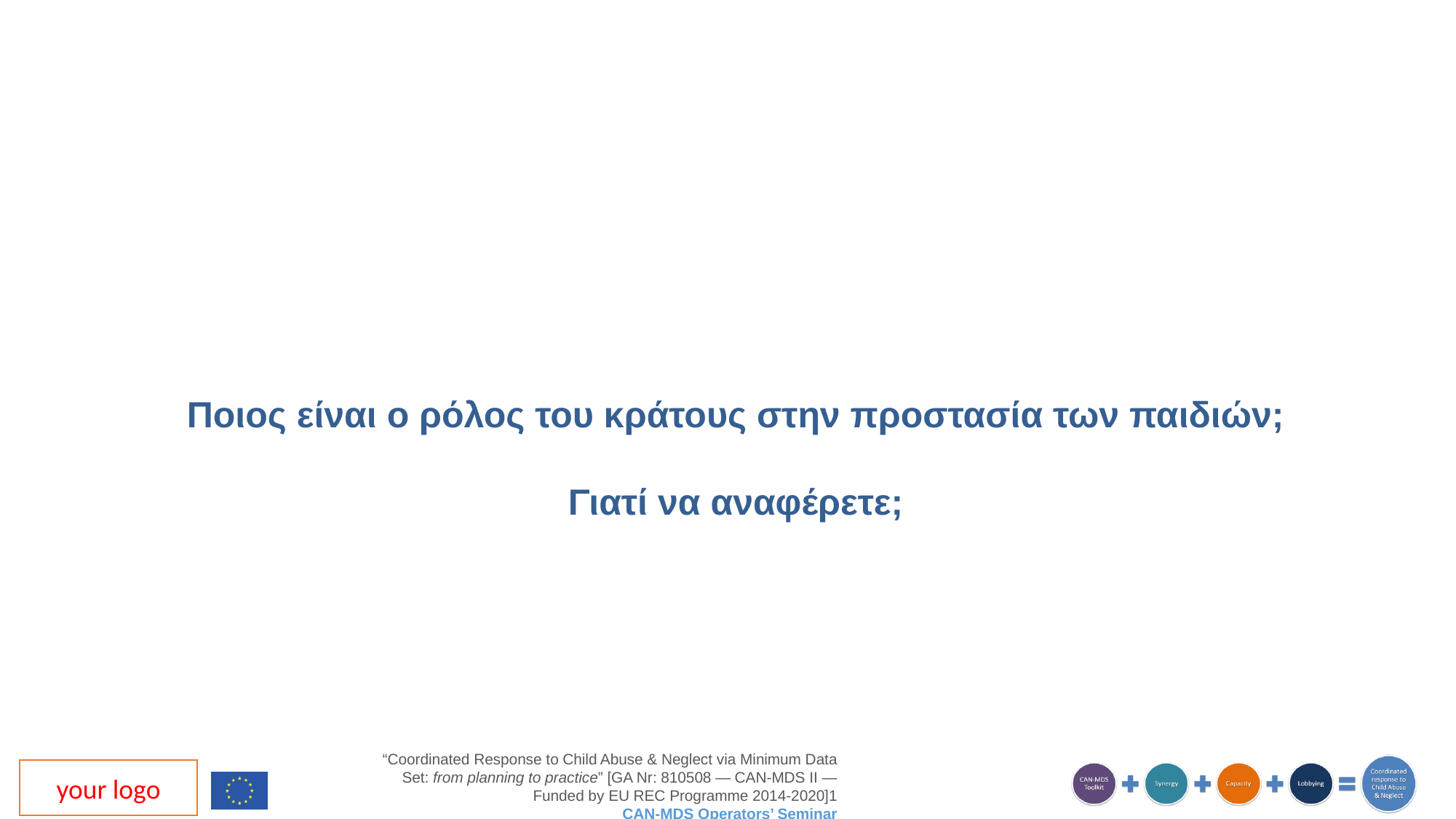

Ποιος είναι ο ρόλος του κράτους στην προστασία των παιδιών;

Γιατί να αναφέρετε;